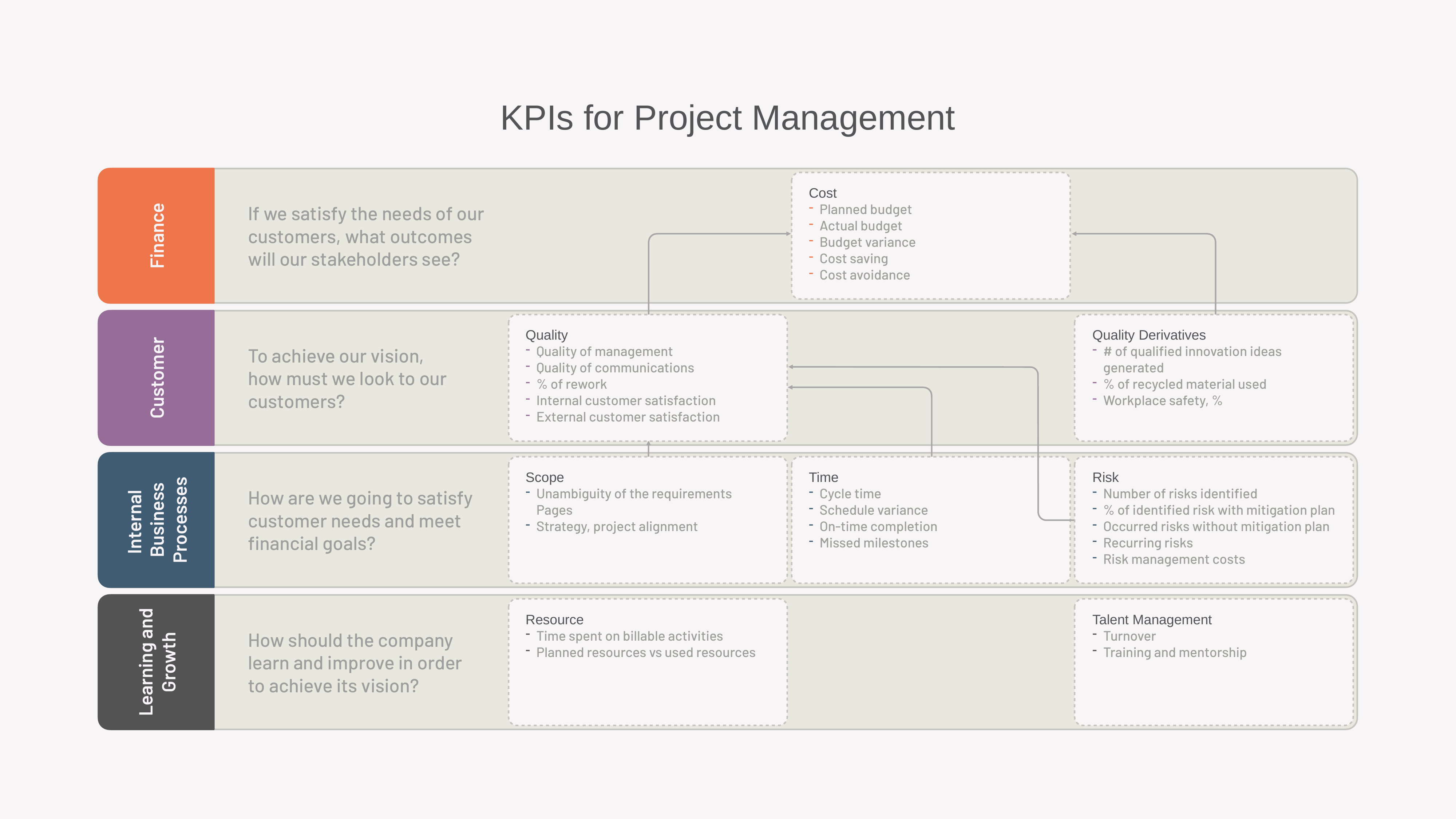

KPIs for Project Management

Cost
Planned budget
Actual budget
Budget variance
Cost saving
Cost avoidance
If we satisfy the needs of our customers, what outcomes will our stakeholders see?
Finance

Quality
Quality of management
Quality of communications
% of rework
Internal customer satisfaction
External customer satisfaction
Quality Derivatives
# of qualified innovation ideas generated
% of recycled material used
Workplace safety, %
To achieve our vision, how must we look to our  customers?
Customer

Scope
Unambiguity of the requirements Pages
Strategy, project alignment
Time
Cycle time
Schedule variance
On-time completion
Missed milestones
Risk
Number of risks identified
% of identified risk with mitigation plan
Occurred risks without mitigation plan
Recurring risks
Risk management costs
How are we going to satisfy customer needs and meet financial goals?
Internal
Business Processes

Resource
Time spent on billable activities
Planned resources vs used resources
Talent Management
Turnover
Training and mentorship
How should the company learn and improve in order to achieve its vision?
Learning and Growth